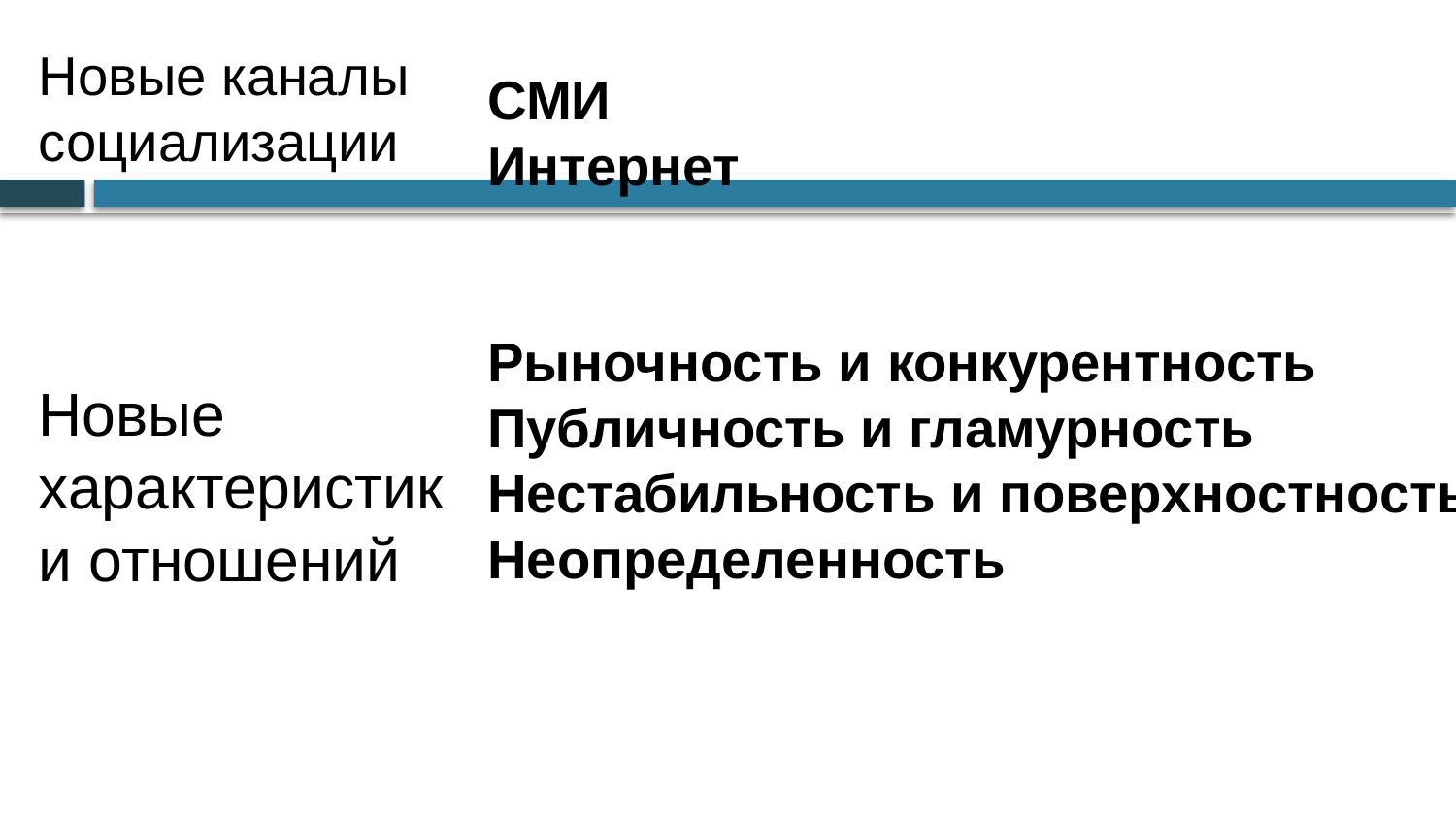

СМИ
Интернет

Рыночность и конкурентность
Публичность и гламурность
Нестабильность и поверхностность
Неопределенность

# Новые каналы социализации Новые характеристики отношений